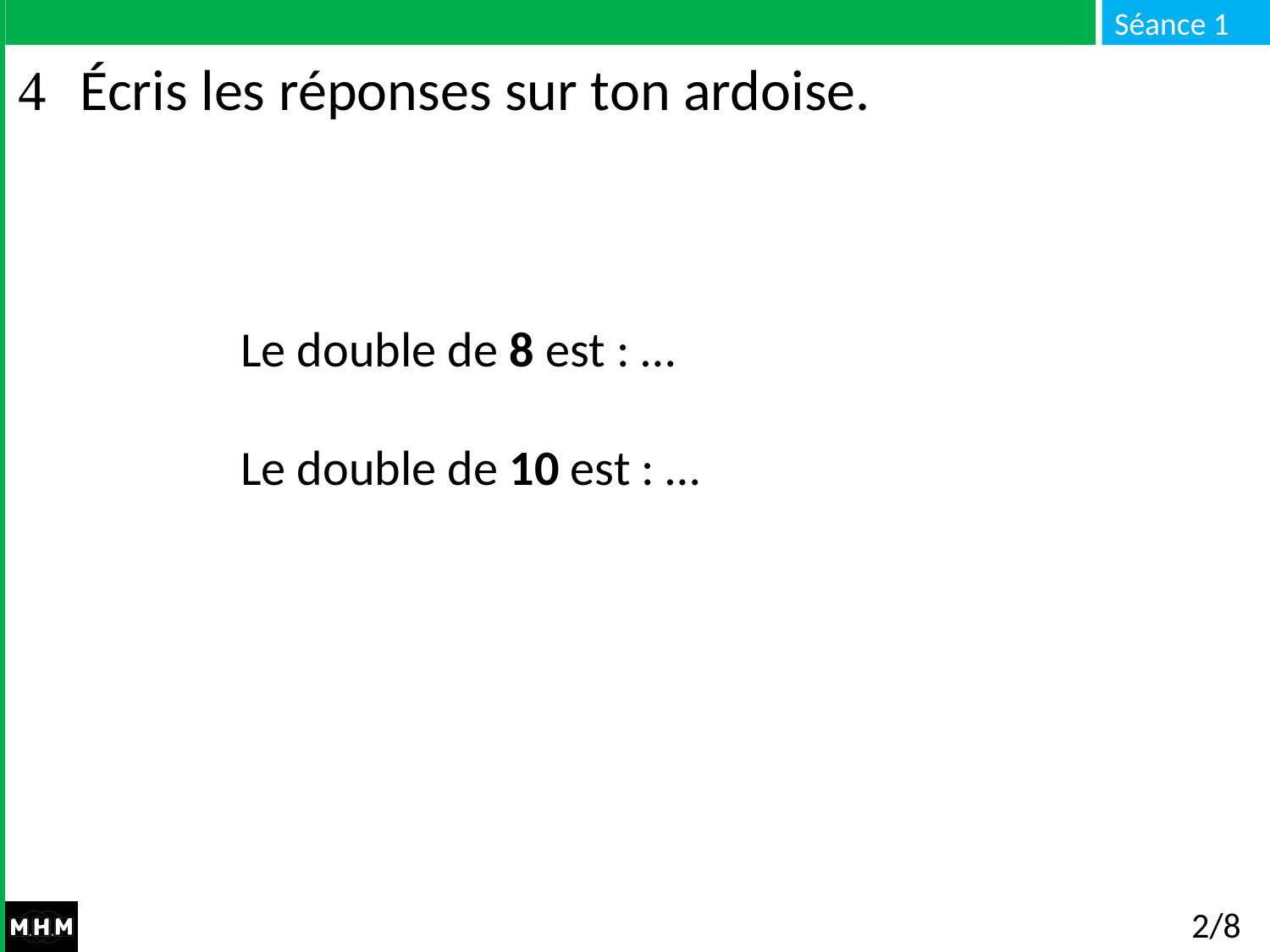

# Écris les réponses sur ton ardoise.
Le double de 8 est : …
Le double de 10 est : …

2/8